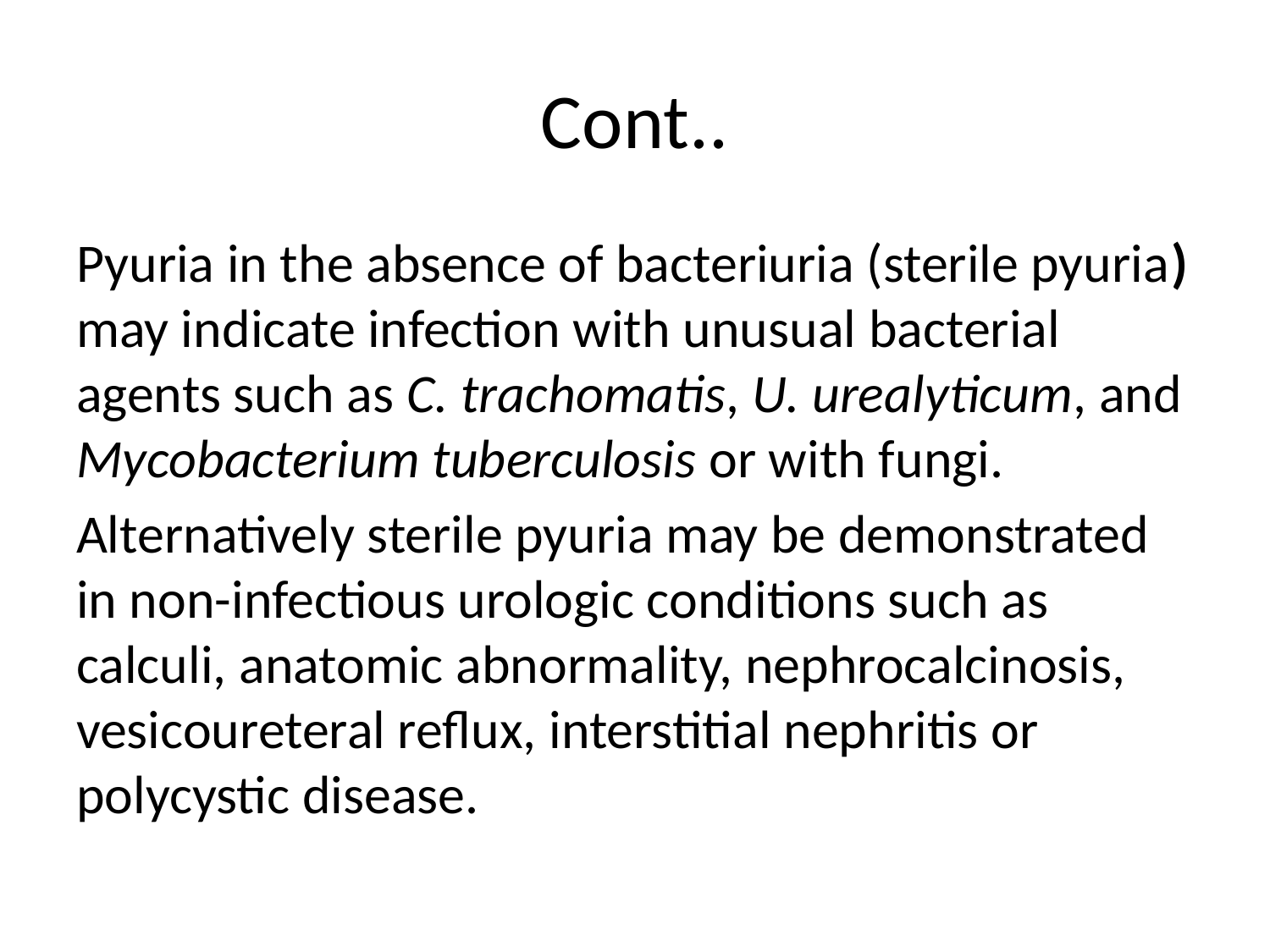

# Cont..
Pyuria in the absence of bacteriuria (sterile pyuria) may indicate infection with unusual bacterial agents such as C. trachomatis, U. urealyticum, and Mycobacterium tuberculosis or with fungi.
Alternatively sterile pyuria may be demonstrated in non-infectious urologic conditions such as calculi, anatomic abnormality, nephrocalcinosis, vesicoureteral reflux, interstitial nephritis or polycystic disease.